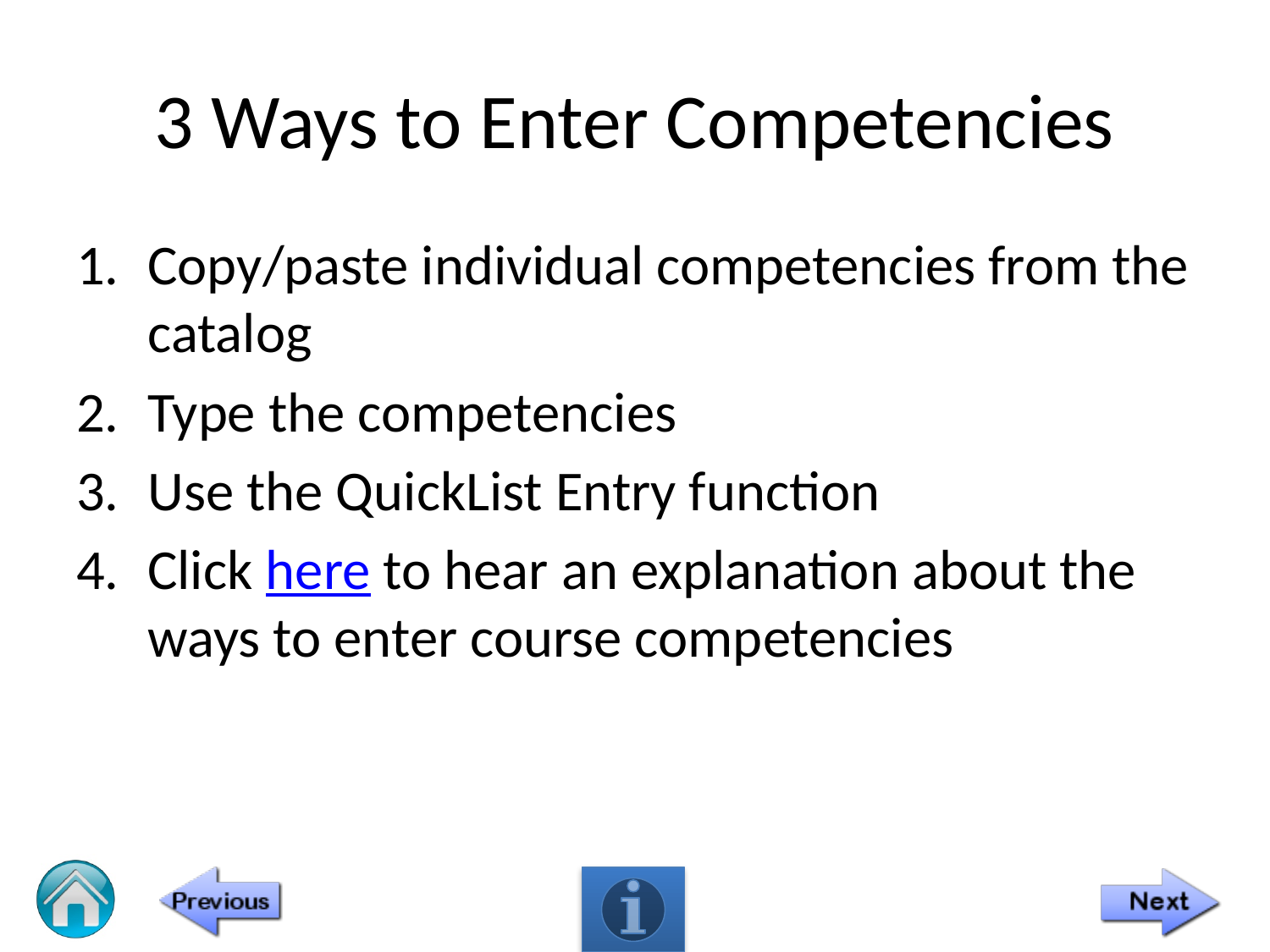

# 3 Ways to Enter Competencies
Copy/paste individual competencies from the catalog
Type the competencies
Use the QuickList Entry function
Click here to hear an explanation about the ways to enter course competencies